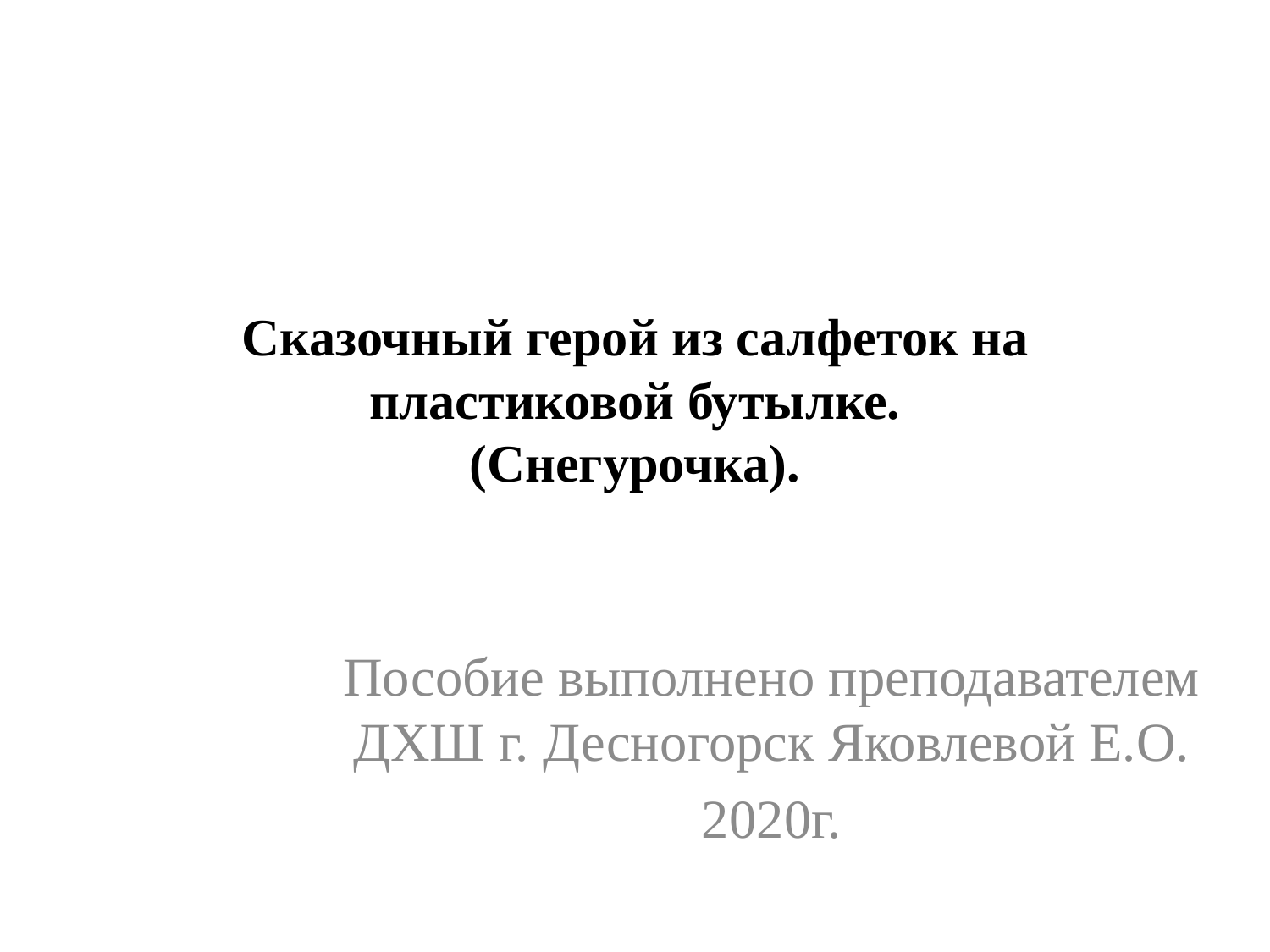

# Сказочный герой из салфеток на пластиковой бутылке. (Снегурочка).
Пособие выполнено преподавателем ДХШ г. Десногорск Яковлевой Е.О.
2020г.